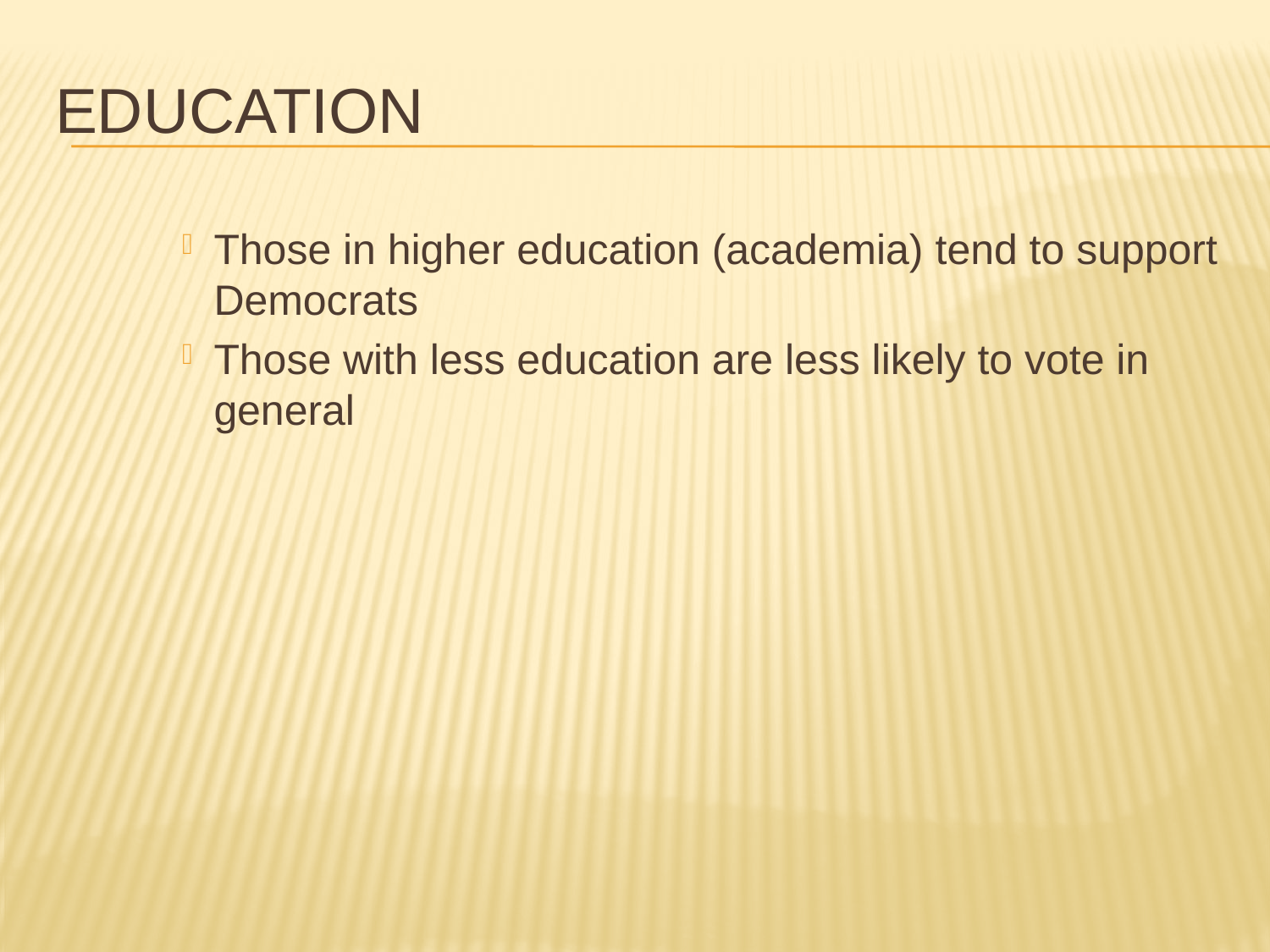

# Education
Those in higher education (academia) tend to support Democrats
Those with less education are less likely to vote in general